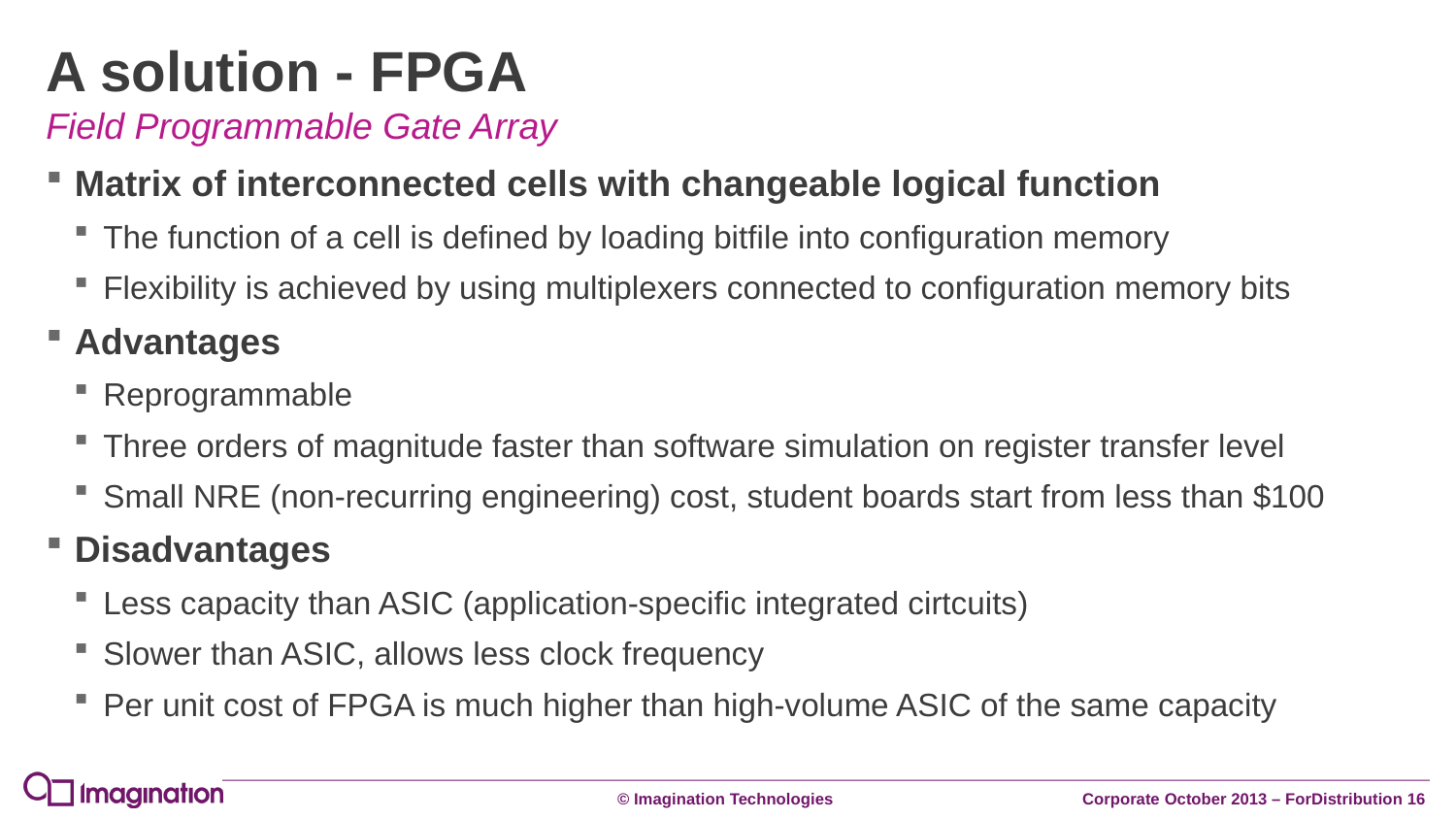

# A solution - FPGA
Field Programmable Gate Array
Matrix of interconnected cells with changeable logical function
The function of a cell is defined by loading bitfile into configuration memory
Flexibility is achieved by using multiplexers connected to configuration memory bits
Advantages
Reprogrammable
Three orders of magnitude faster than software simulation on register transfer level
Small NRE (non-recurring engineering) cost, student boards start from less than $100
Disadvantages
Less capacity than ASIC (application-specific integrated cirtcuits)
Slower than ASIC, allows less clock frequency
Per unit cost of FPGA is much higher than high-volume ASIC of the same capacity